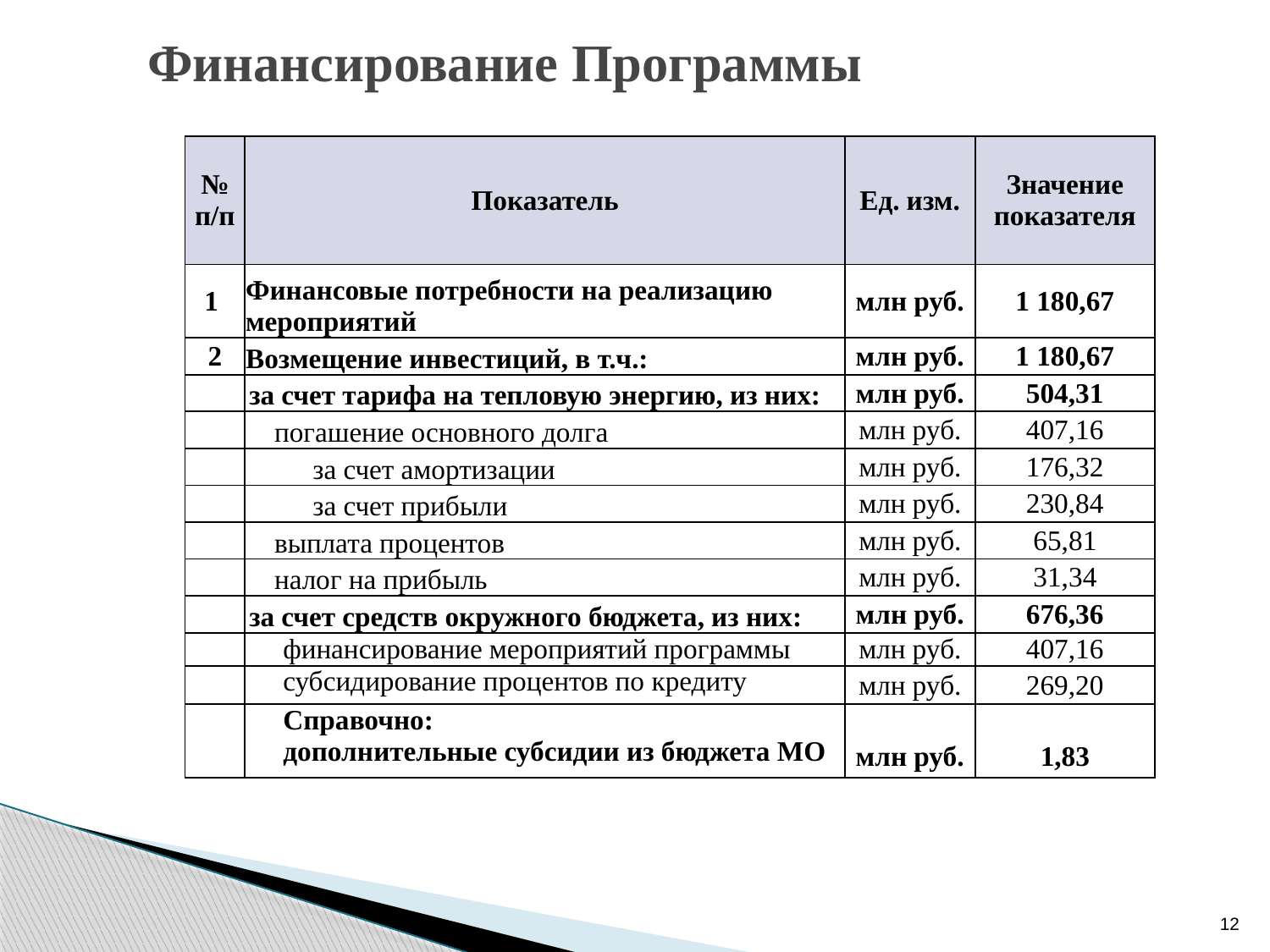

# Финансирование Программы
| № п/п | Показатель | Ед. изм. | Значение показателя |
| --- | --- | --- | --- |
| 1 | Финансовые потребности на реализацию мероприятий | млн руб. | 1 180,67 |
| 2 | Возмещение инвестиций, в т.ч.: | млн руб. | 1 180,67 |
|  | за счет тарифа на тепловую энергию, из них: | млн руб. | 504,31 |
|  | погашение основного долга | млн руб. | 407,16 |
|  | за счет амортизации | млн руб. | 176,32 |
|  | за счет прибыли | млн руб. | 230,84 |
|  | выплата процентов | млн руб. | 65,81 |
|  | налог на прибыль | млн руб. | 31,34 |
|  | за счет средств окружного бюджета, из них: | млн руб. | 676,36 |
|  | финансирование мероприятий программы | млн руб. | 407,16 |
|  | субсидирование процентов по кредиту | млн руб. | 269,20 |
|  | Справочно: дополнительные субсидии из бюджета МО | млн руб. | 1,83 |
12